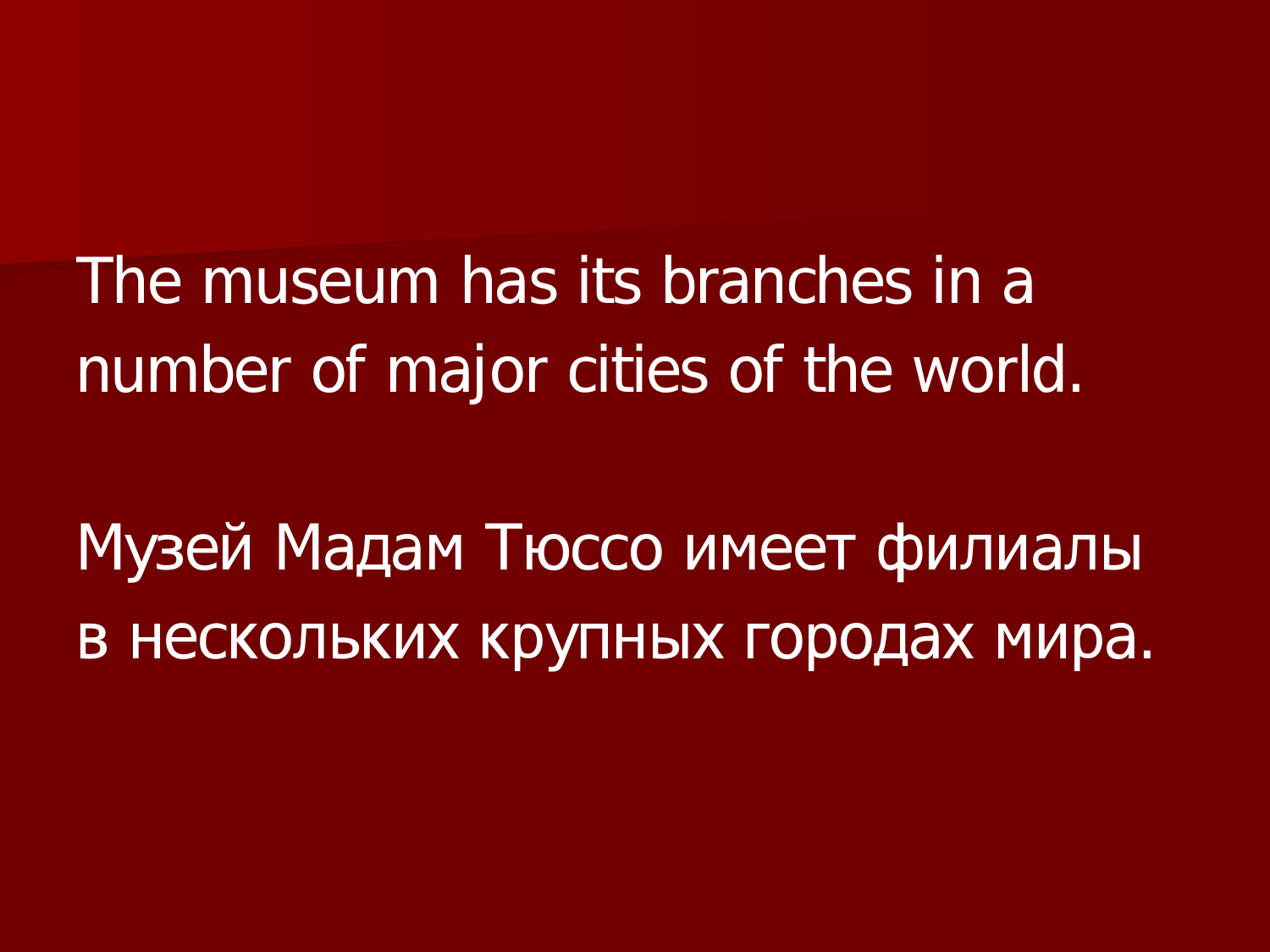

The museum has its branches in a
number of major cities of the world.

Музей Мадам Тюссо имеет филиалы
в нескольких крупных городах мира.